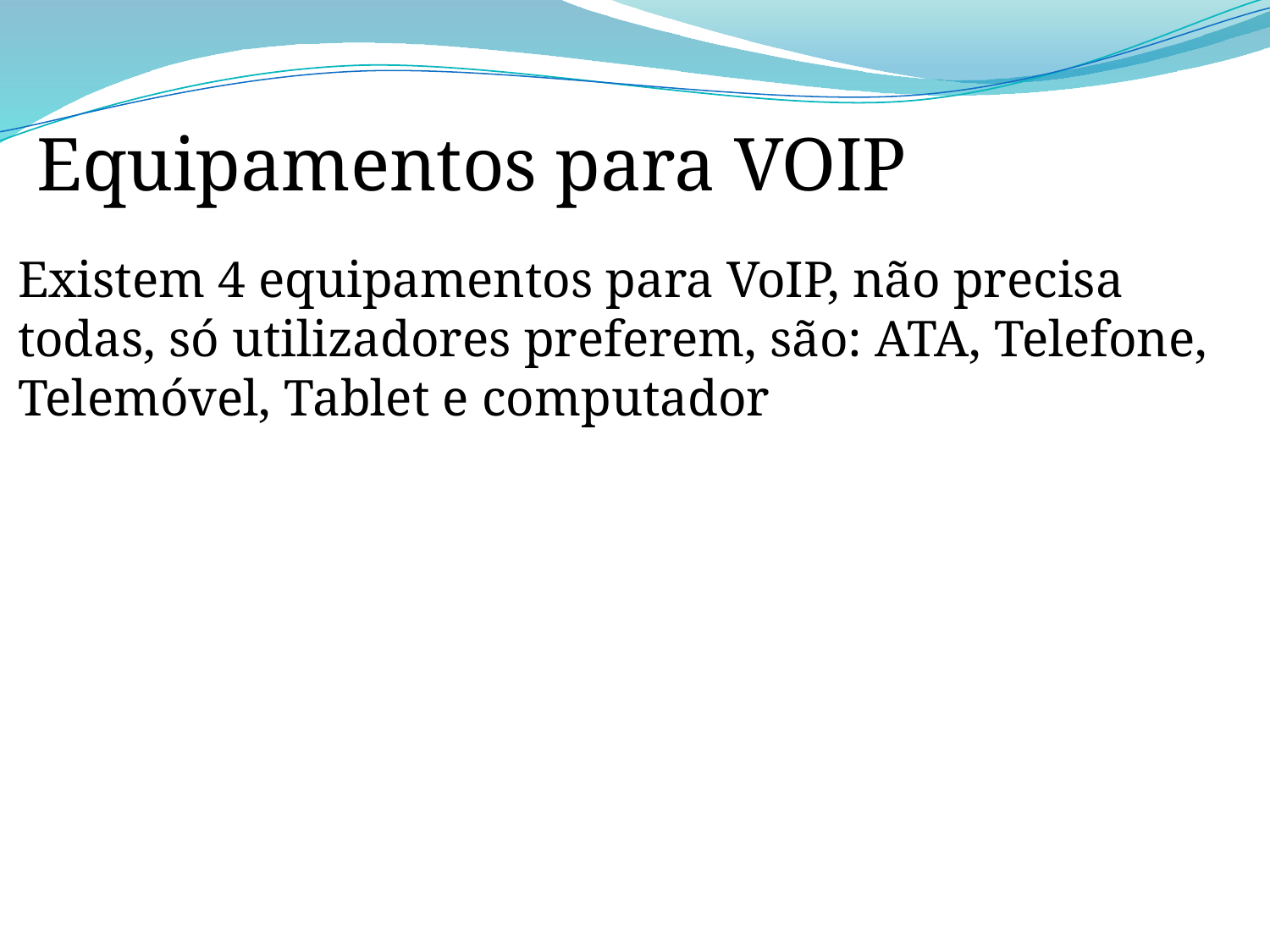

Equipamentos para VOIP
Existem 4 equipamentos para VoIP, não precisa todas, só utilizadores preferem, são: ATA, Telefone, Telemóvel, Tablet e computador